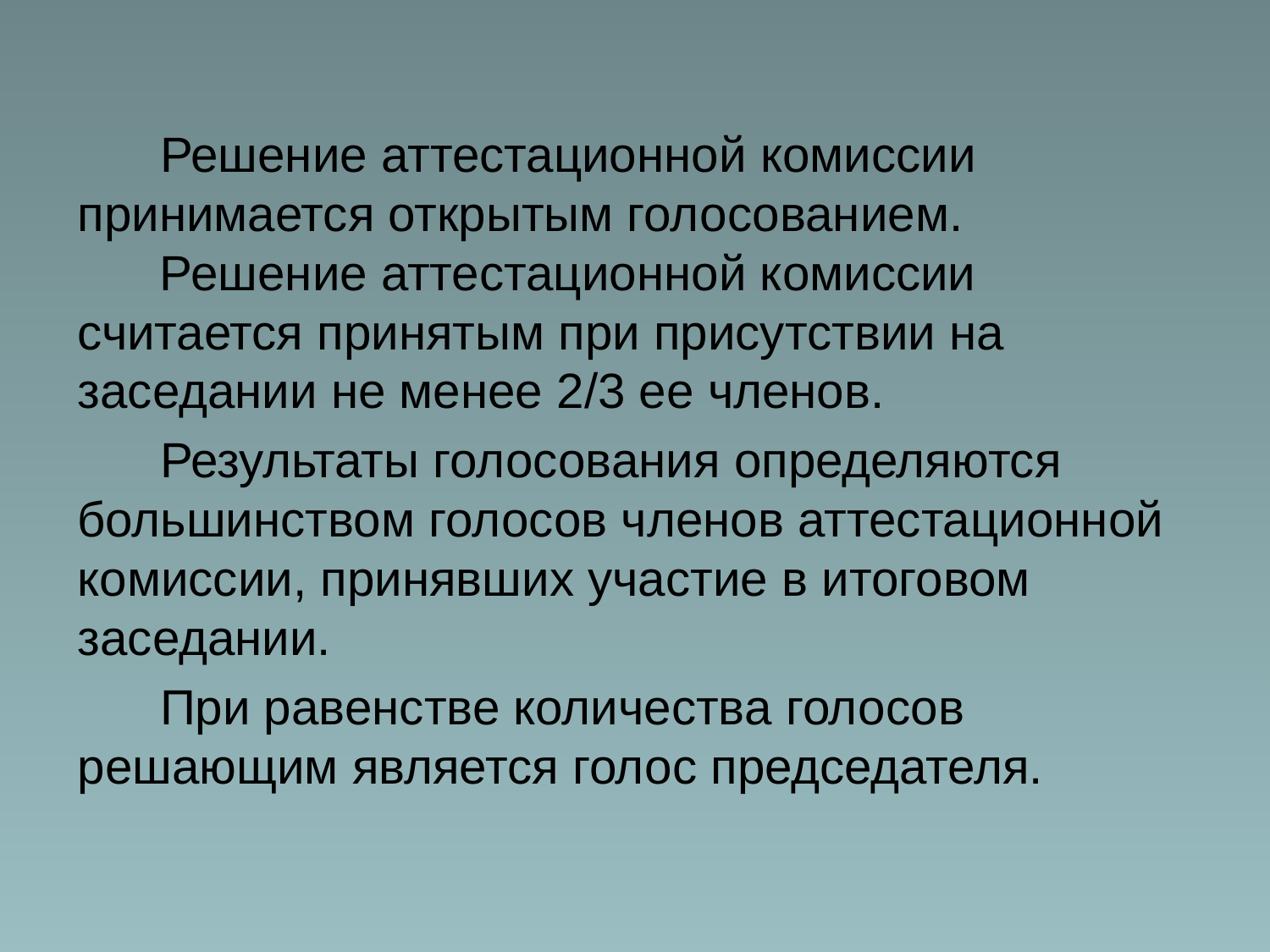

Решение аттестационной комиссии принимается открытым голосованием.
      Решение аттестационной комиссии считается принятым при присутствии на заседании не менее 2/3 ее членов.
      Результаты голосования определяются большинством голосов членов аттестационной комиссии, принявших участие в итоговом заседании.
      При равенстве количества голосов решающим является голос председателя.